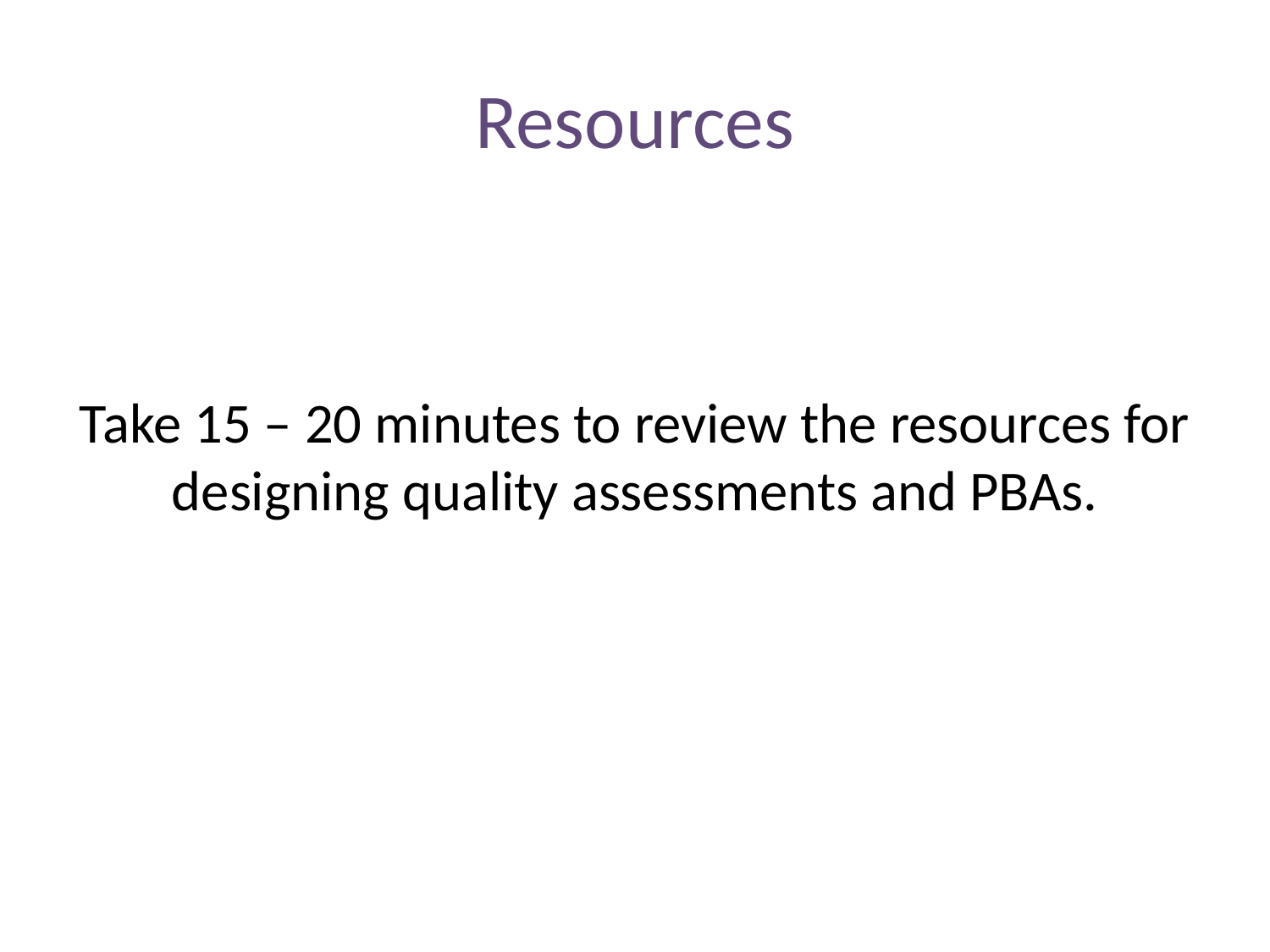

# Resources

Take 15 – 20 minutes to review the resources for designing quality assessments and PBAs.